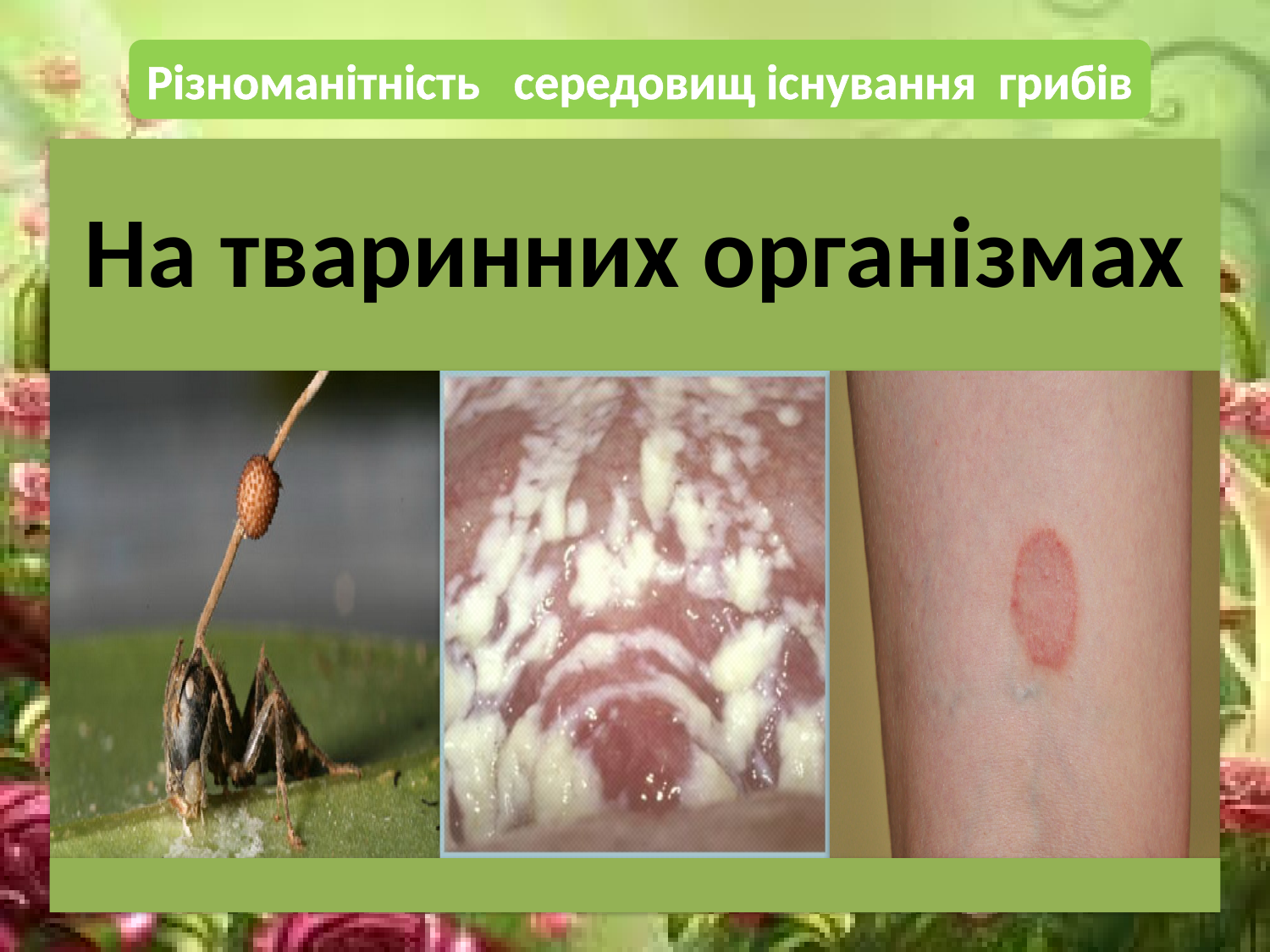

Різноманітність   середовищ існування  грибів
На тваринних організмах